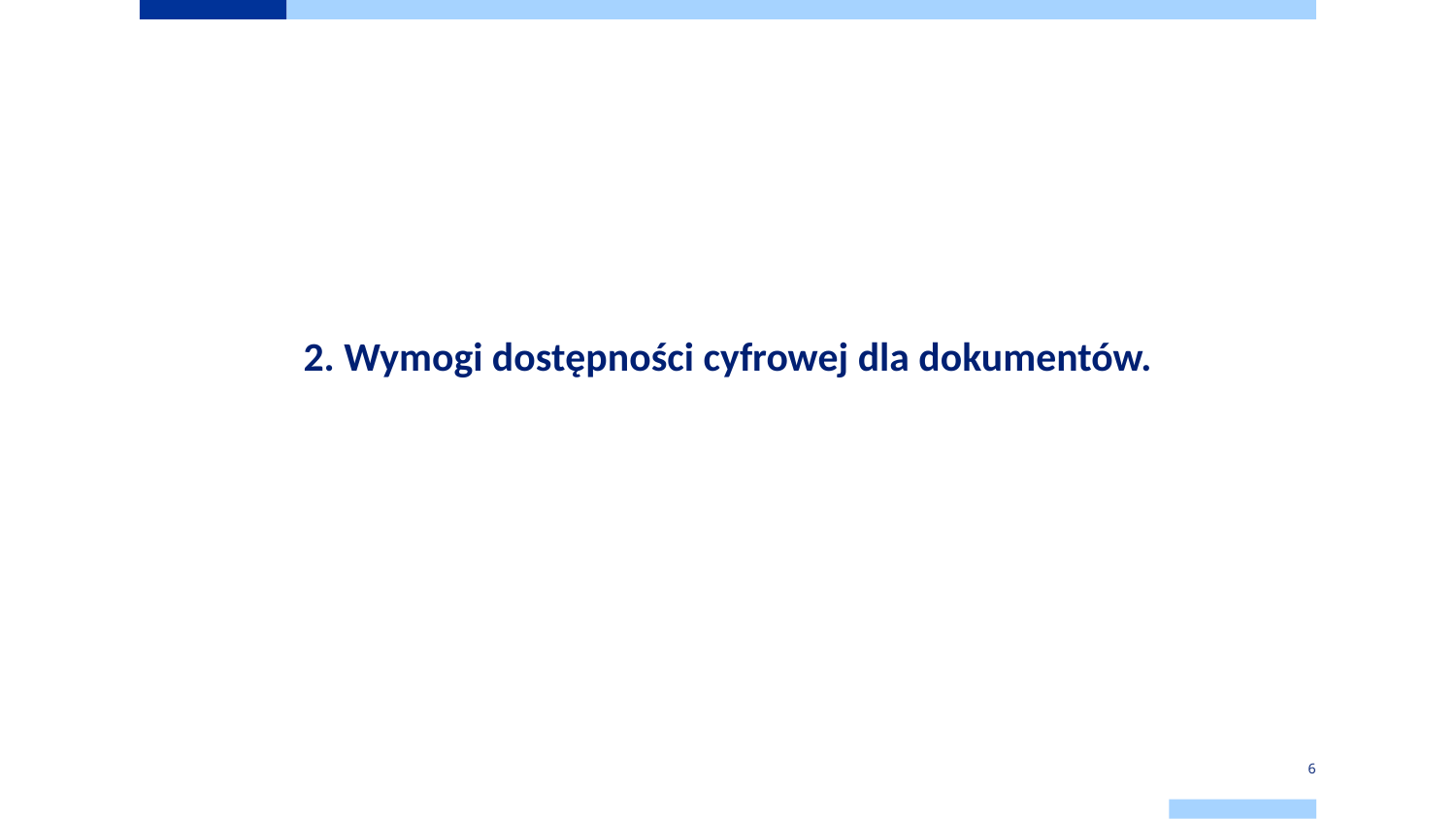

# 2. Wymogi dostępności cyfrowej dla dokumentów.
6